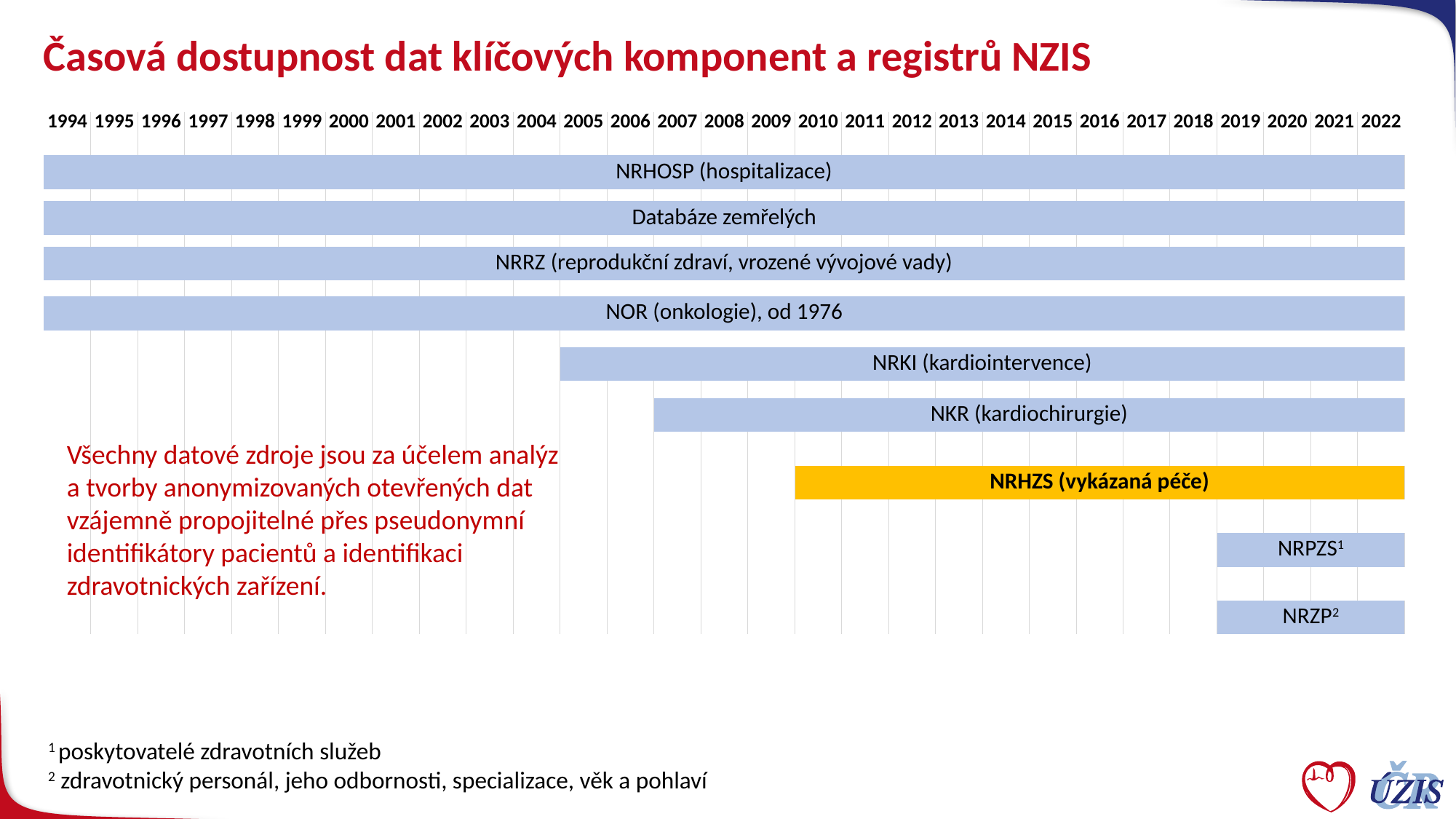

# Časová dostupnost dat klíčových komponent a registrů NZIS
| 1994 | 1995 | 1996 | 1997 | 1998 | 1999 | 2000 | 2001 | 2002 | 2003 | 2004 | 2005 | 2006 | 2007 | 2008 | 2009 | 2010 | 2011 | 2012 | 2013 | 2014 | 2015 | 2016 | 2017 | 2018 | 2019 | 2020 | 2021 | 2022 |
| --- | --- | --- | --- | --- | --- | --- | --- | --- | --- | --- | --- | --- | --- | --- | --- | --- | --- | --- | --- | --- | --- | --- | --- | --- | --- | --- | --- | --- |
|  |  |  |  |  |  |  |  |  |  |  |  |  |  |  |  |  |  |  |  |  |  |  |  |  |  |  |  |  |
| NRHOSP (hospitalizace) |  |  |  |  |  |  |  |  |  |  |  |  |  |  |  |  |  |  |  |  |  |  |  |  |  |  |  |  |
|  |  |  |  |  |  |  |  |  |  |  |  |  |  |  |  |  |  |  |  |  |  |  |  |  |  |  |  |  |
| Databáze zemřelých |  |  |  |  |  |  |  |  |  |  |  |  |  |  |  |  |  |  |  |  |  |  |  |  |  |  |  |  |
|  |  |  |  |  |  |  |  |  |  |  |  |  |  |  |  |  |  |  |  |  |  |  |  |  |  |  |  |  |
| NRRZ (reprodukční zdraví, vrozené vývojové vady) |  |  |  |  |  |  |  |  |  |  |  |  |  |  |  |  |  |  |  |  |  |  |  |  |  |  |  |  |
|  |  |  |  |  |  |  |  |  |  |  |  |  |  |  |  |  |  |  |  |  |  |  |  |  |  |  |  |  |
| NOR (onkologie), od 1976 |  |  |  |  |  |  |  |  |  |  |  |  |  |  |  |  |  |  |  |  |  |  |  |  |  |  |  |  |
|  |  |  |  |  |  |  |  |  |  |  |  |  |  |  |  |  |  |  |  |  |  |  |  |  |  |  |  |  |
|  |  |  |  |  |  |  |  |  |  |  | NRKI (kardiointervence) |  |  |  |  |  |  |  |  |  |  |  |  |  |  |  |  |  |
|  |  |  |  |  |  |  |  |  |  |  |  |  |  |  |  |  |  |  |  |  |  |  |  |  |  |  |  |  |
|  |  |  |  |  |  |  |  |  |  |  |  |  | NKR (kardiochirurgie) |  |  |  |  |  |  |  |  |  |  |  |  |  |  |  |
|  |  |  |  |  |  |  |  |  |  |  |  |  |  |  |  |  |  |  |  |  |  |  |  |  |  |  |  |  |
|  |  |  |  |  |  |  |  |  |  |  |  |  |  |  |  | NRHZS (vykázaná péče) |  |  |  |  |  |  |  |  |  |  |  |  |
|  |  |  |  |  |  |  |  |  |  |  |  |  |  |  |  |  |  |  |  |  |  |  |  |  |  |  |  |  |
|  |  |  |  |  |  |  |  |  |  |  |  |  |  |  |  |  |  |  |  |  |  |  |  |  | NRPZS1 |  |  |  |
|  |  |  |  |  |  |  |  |  |  |  |  |  |  |  |  |  |  |  |  |  |  |  |  |  |  |  |  |  |
|  |  |  |  |  |  |  |  |  |  |  |  |  |  |  |  |  |  |  |  |  |  |  |  |  | NRZP2 |  |  |  |
Všechny datové zdroje jsou za účelem analýz
a tvorby anonymizovaných otevřených dat vzájemně propojitelné přes pseudonymní identifikátory pacientů a identifikaci zdravotnických zařízení.
1 poskytovatelé zdravotních služeb
2 zdravotnický personál, jeho odbornosti, specializace, věk a pohlaví